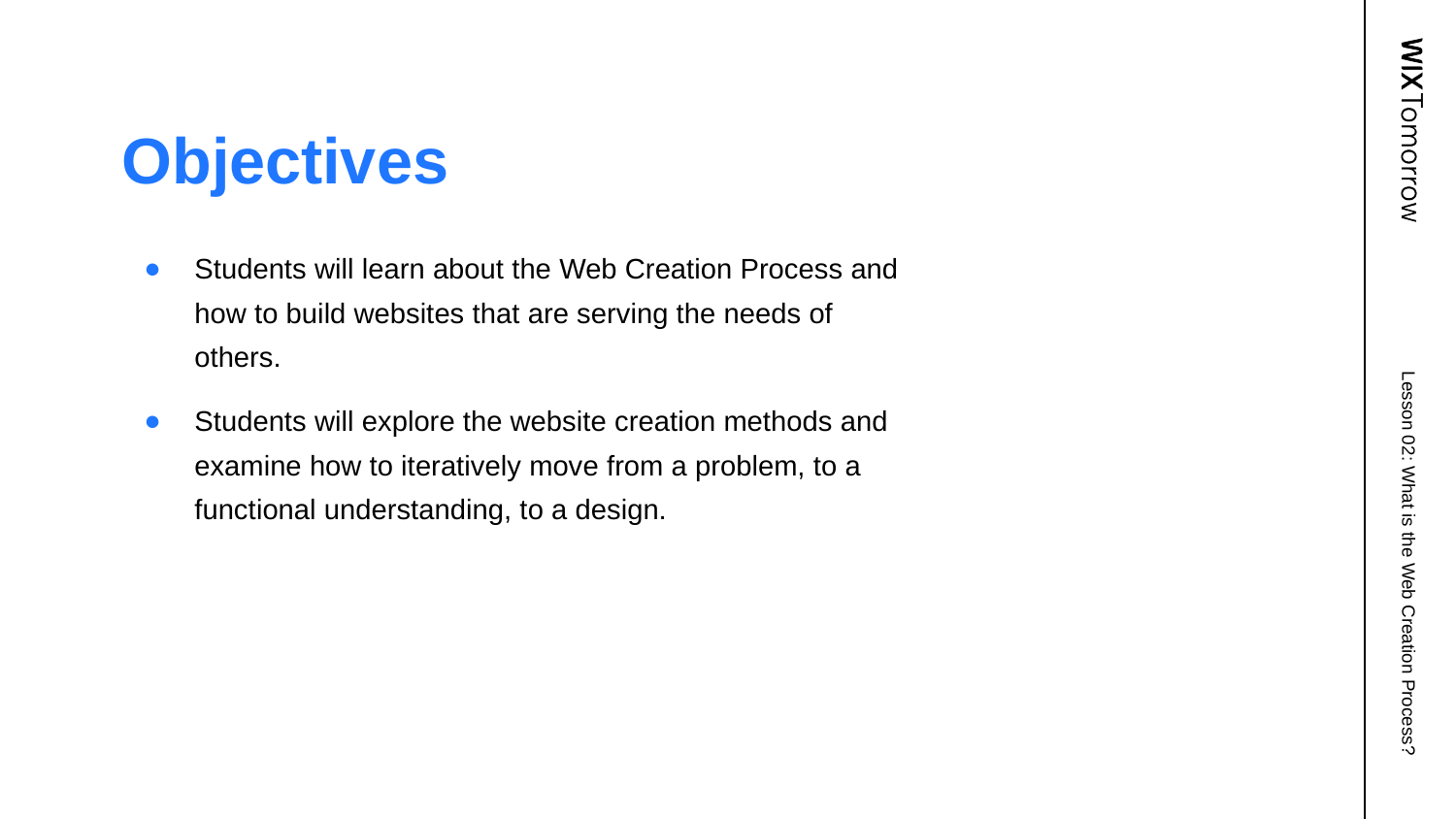

# Objectives
Students will learn about the Web Creation Process and how to build websites that are serving the needs of others.
Students will explore the website creation methods and examine how to iteratively move from a problem, to a functional understanding, to a design.